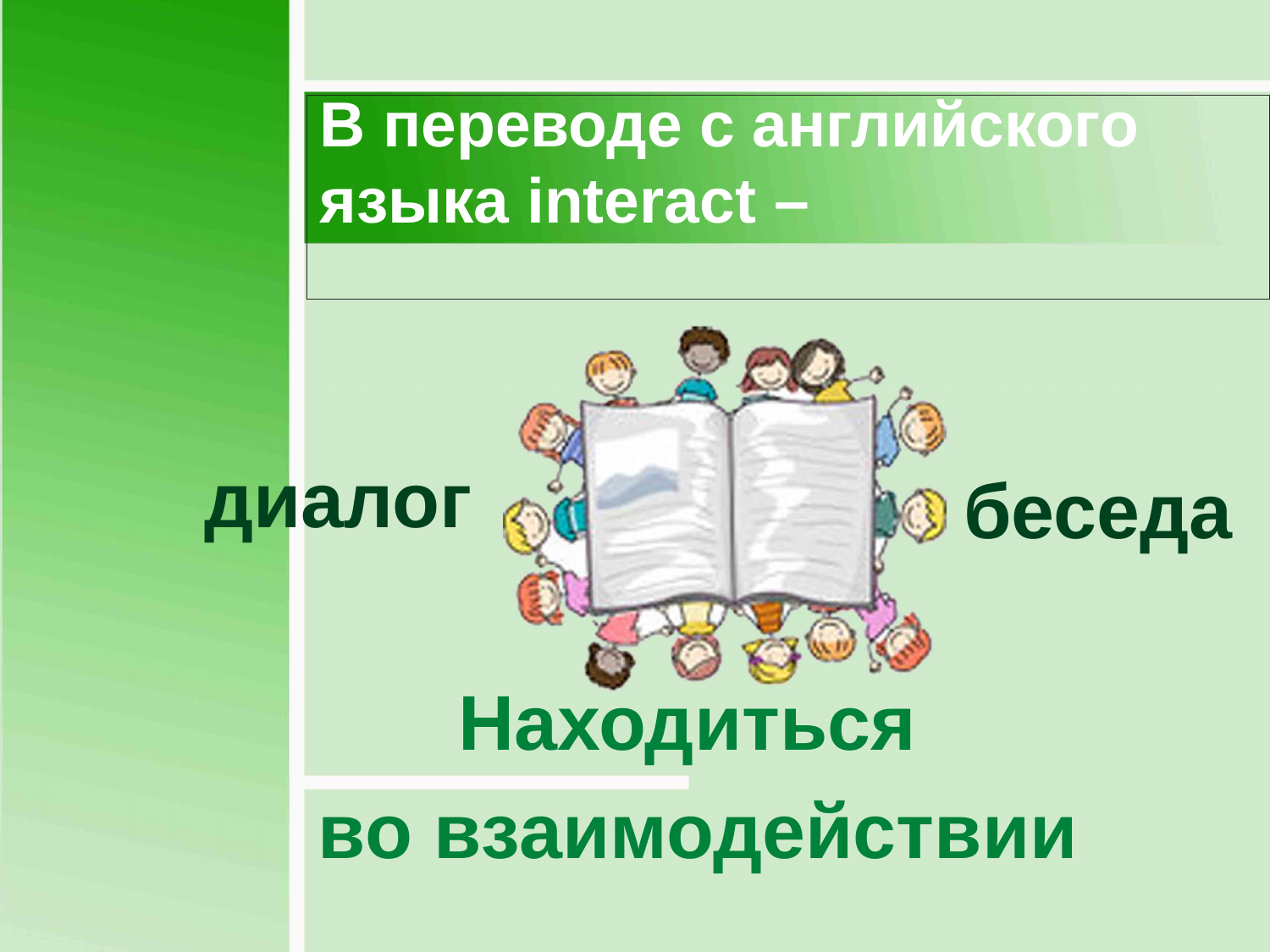

# В переводе с английского языка interact –
диалог
беседа
Находиться
во взаимодействии